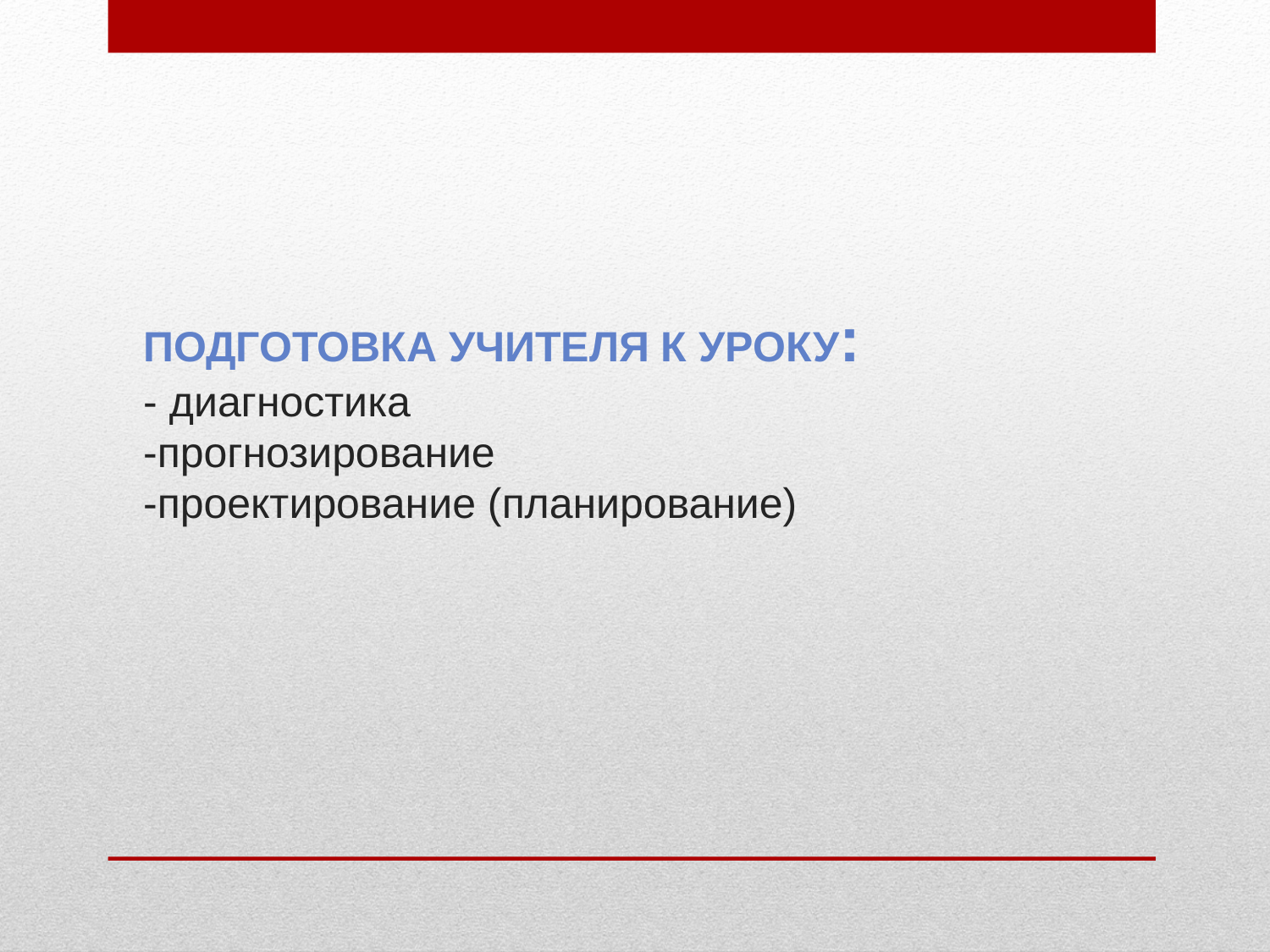

Подготовка учителя к уроку:
- диагностика
-прогнозирование
-проектирование (планирование)